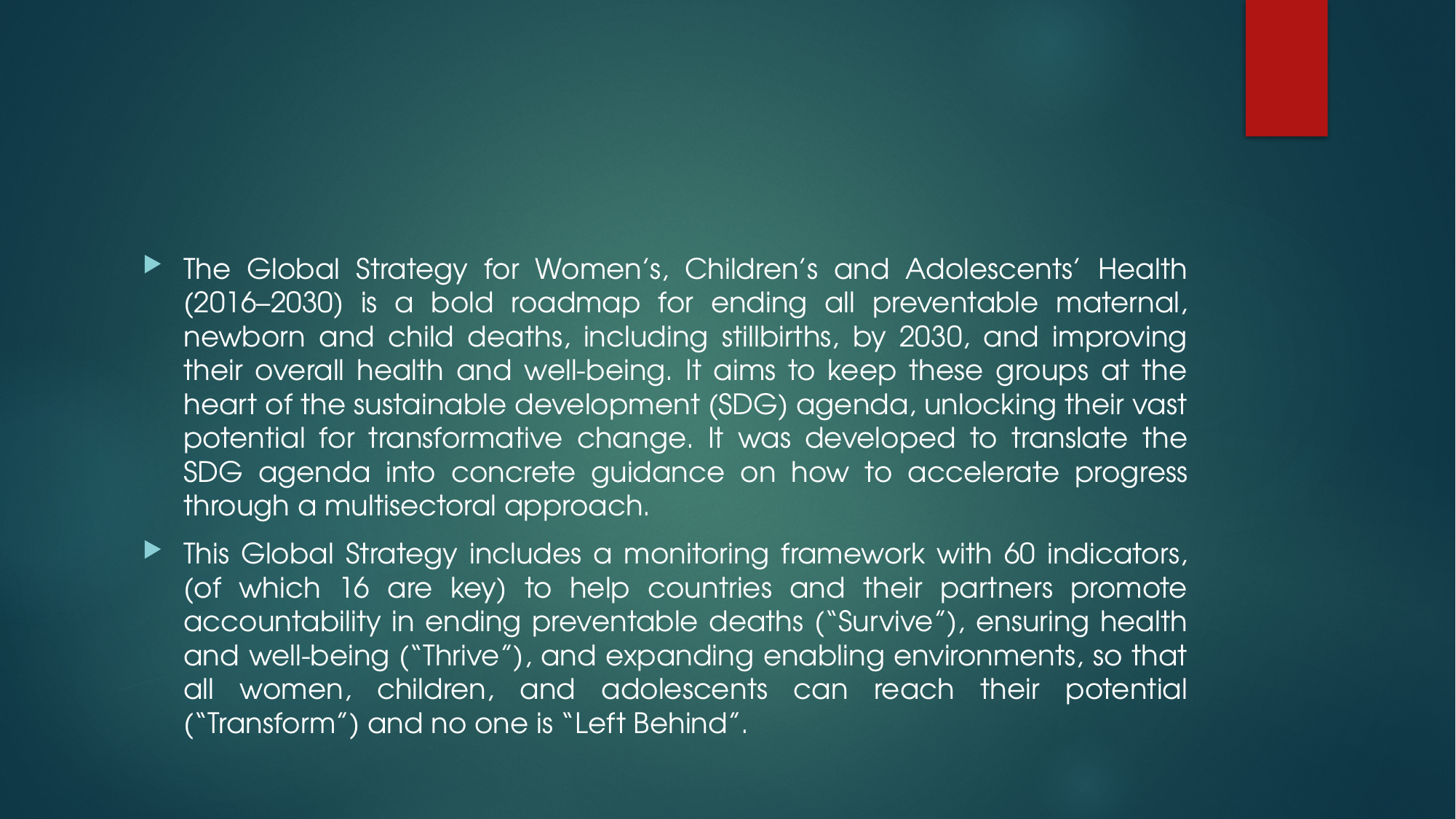

#
The Global Strategy for Women’s, Children’s and Adolescents’ Health (2016–2030) is a bold roadmap for ending all preventable maternal, newborn and child deaths, including stillbirths, by 2030, and improving their overall health and well-being. It aims to keep these groups at the heart of the sustainable development (SDG) agenda, unlocking their vast potential for transformative change. It was developed to translate the SDG agenda into concrete guidance on how to accelerate progress through a multisectoral approach.
This Global Strategy includes a monitoring framework with 60 indicators, (of which 16 are key) to help countries and their partners promote accountability in ending preventable deaths (“Survive”), ensuring health and well-being (“Thrive”), and expanding enabling environments, so that all women, children, and adolescents can reach their potential (“Transform”) and no one is “Left Behind”.